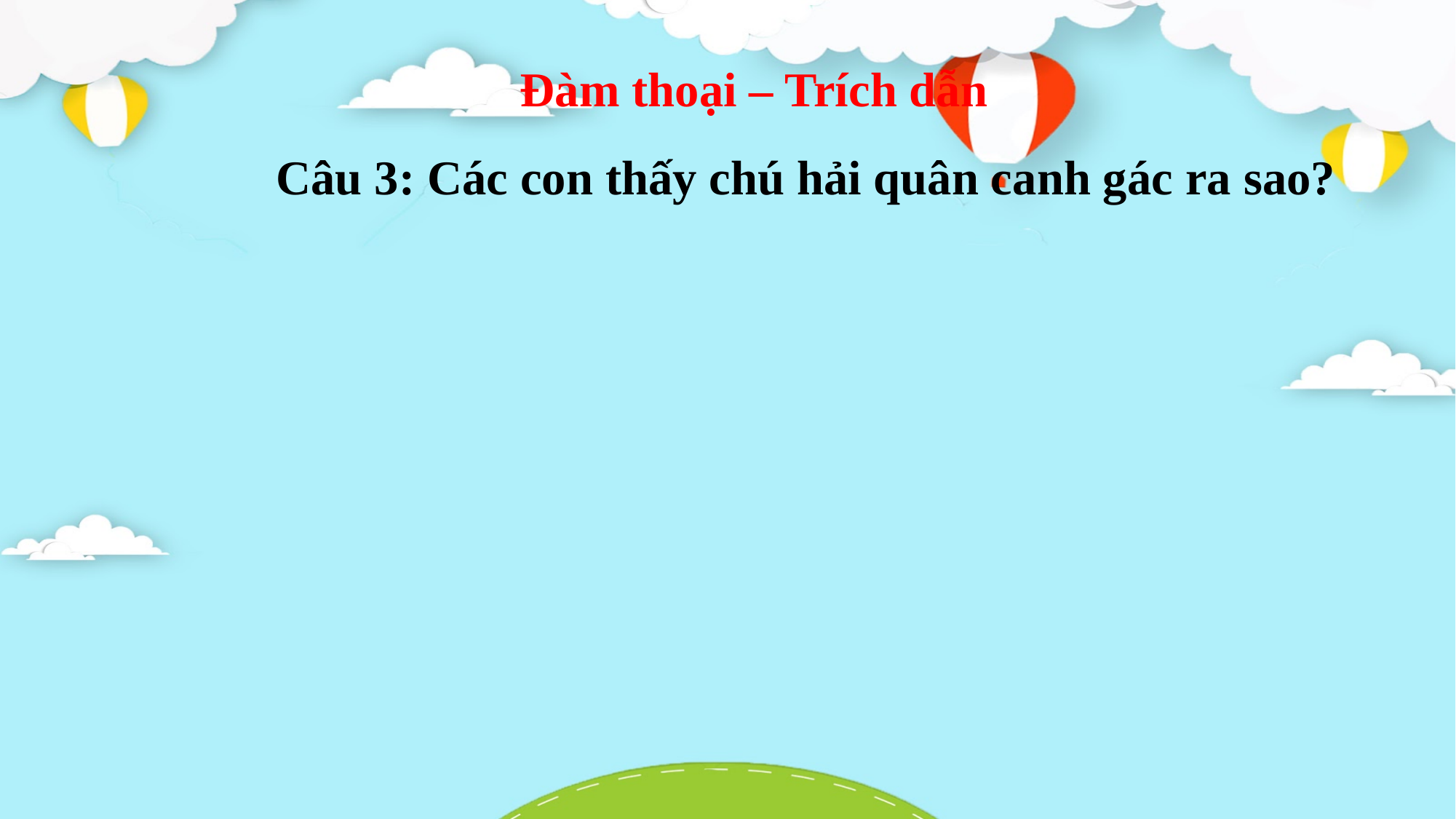

Đàm thoại – Trích dẫn
Câu 3: Các con thấy chú hải quân canh gác ra sao?